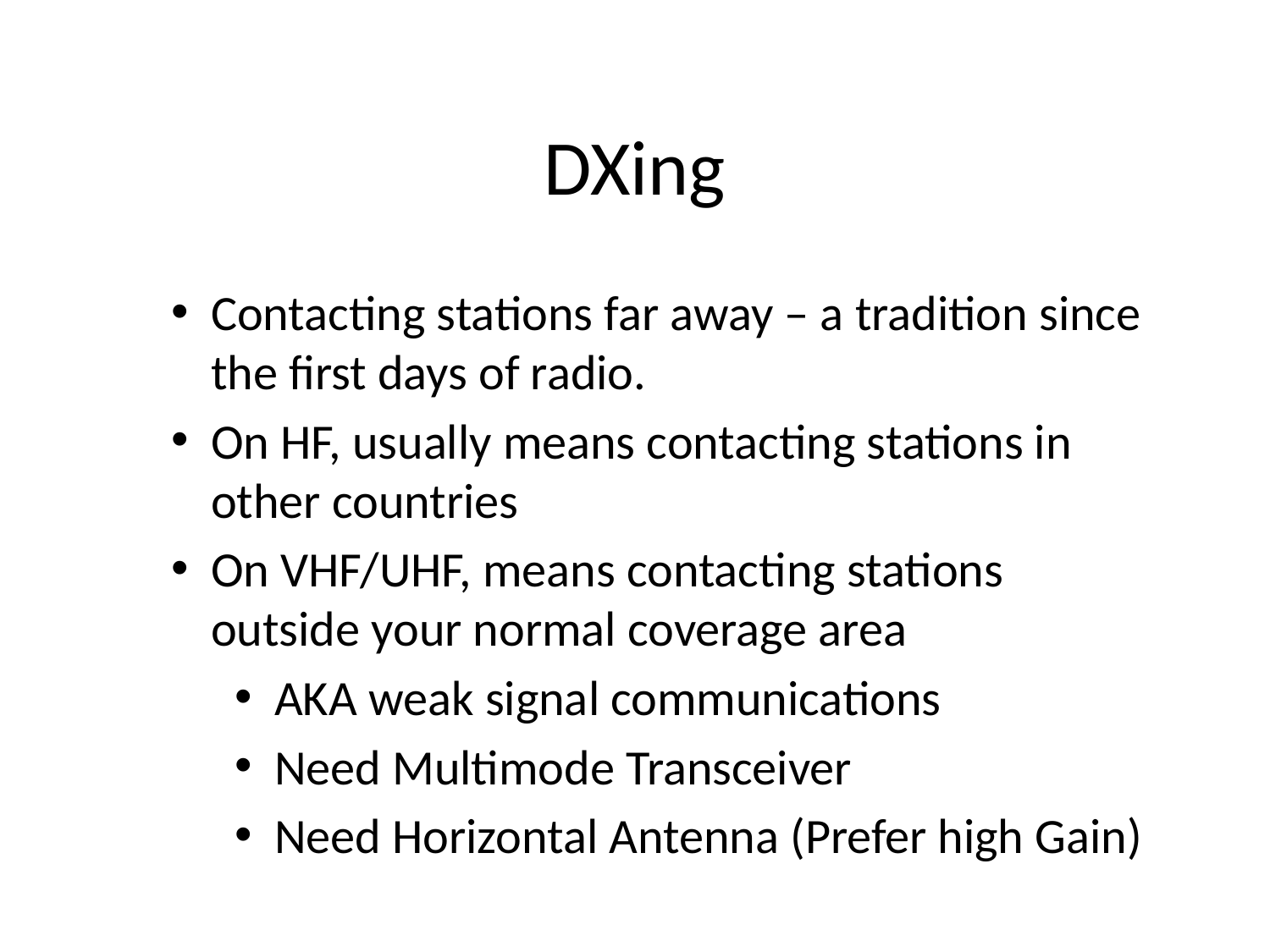

DXing
Contacting stations far away – a tradition since the first days of radio.
On HF, usually means contacting stations in other countries
On VHF/UHF, means contacting stations outside your normal coverage area
AKA weak signal communications
Need Multimode Transceiver
Need Horizontal Antenna (Prefer high Gain)